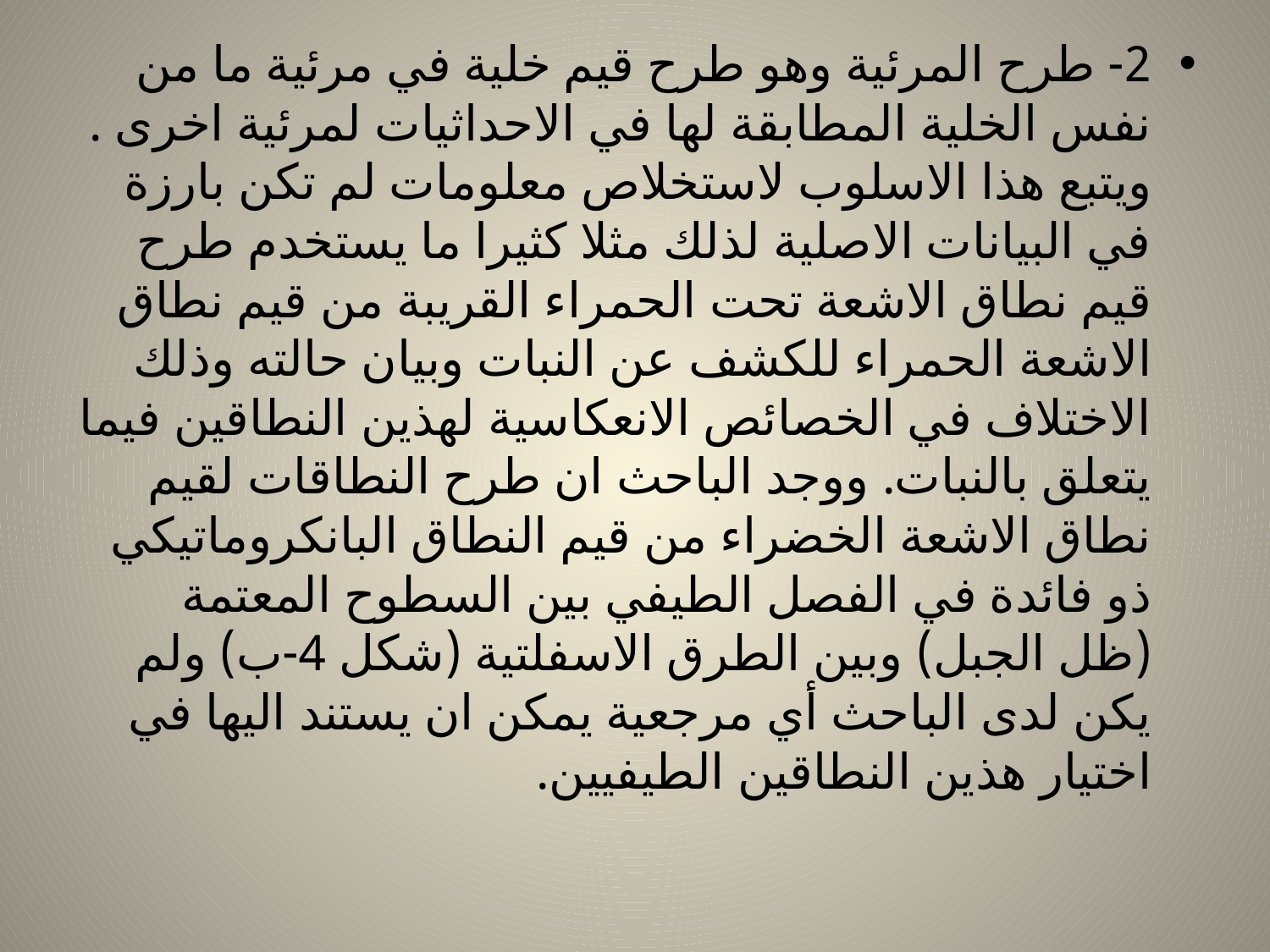

2- طرح المرئية وهو طرح قيم خلية في مرئية ما من نفس الخلية المطابقة لها في الاحداثيات لمرئية اخرى . ويتبع هذا الاسلوب لاستخلاص معلومات لم تكن بارزة في البيانات الاصلية لذلك مثلا كثيرا ما يستخدم طرح قيم نطاق الاشعة تحت الحمراء القريبة من قيم نطاق الاشعة الحمراء للكشف عن النبات وبيان حالته وذلك الاختلاف في الخصائص الانعكاسية لهذين النطاقين فيما يتعلق بالنبات. ووجد الباحث ان طرح النطاقات لقيم نطاق الاشعة الخضراء من قيم النطاق البانكروماتيكي ذو فائدة في الفصل الطيفي بين السطوح المعتمة (ظل الجبل) وبين الطرق الاسفلتية (شكل 4-ب) ولم يكن لدى الباحث أي مرجعية يمكن ان يستند اليها في اختيار هذين النطاقين الطيفيين.